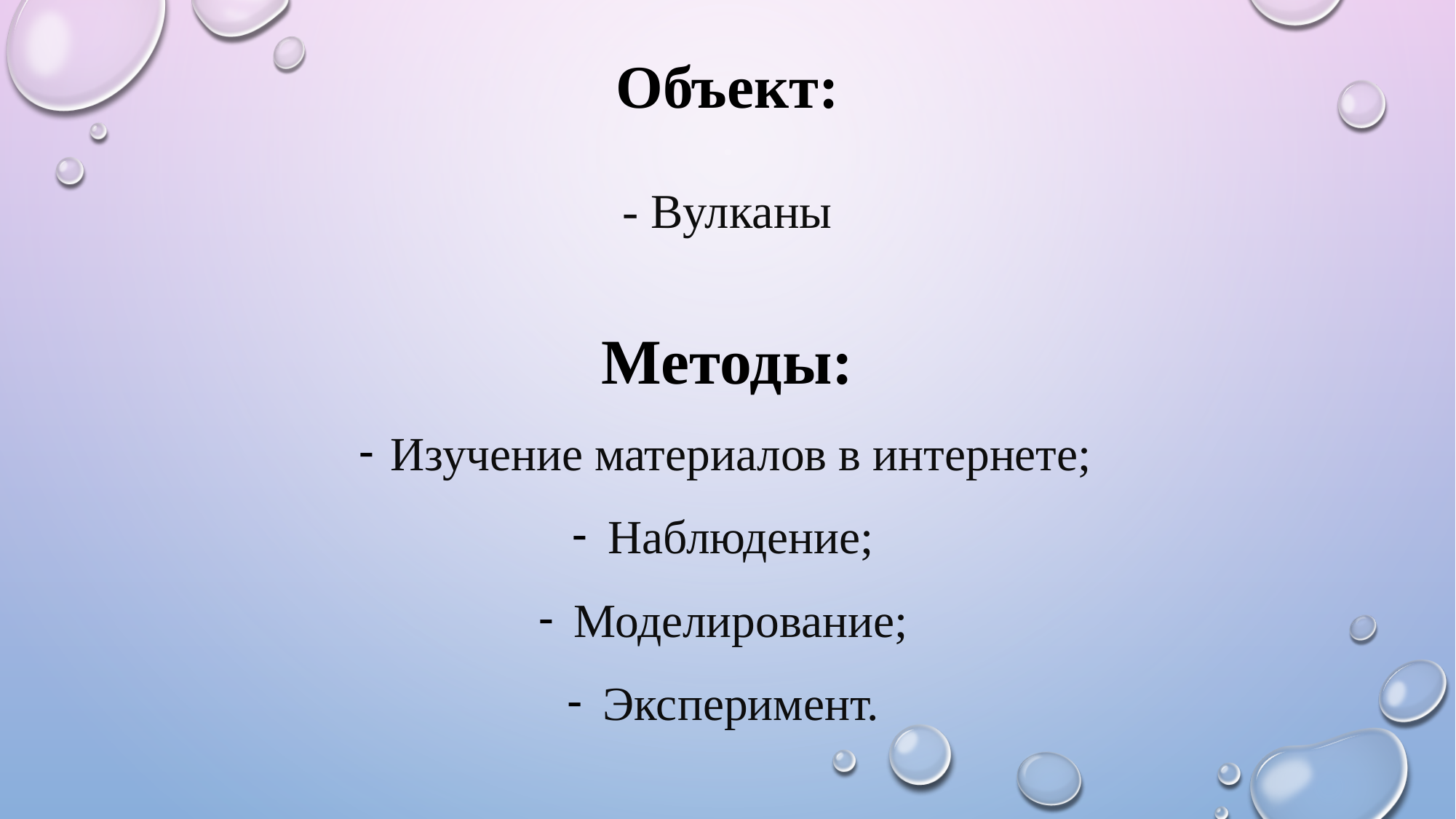

# Объект: - Вулканы
Методы:
Изучение материалов в интернете;
Наблюдение;
Моделирование;
Эксперимент.